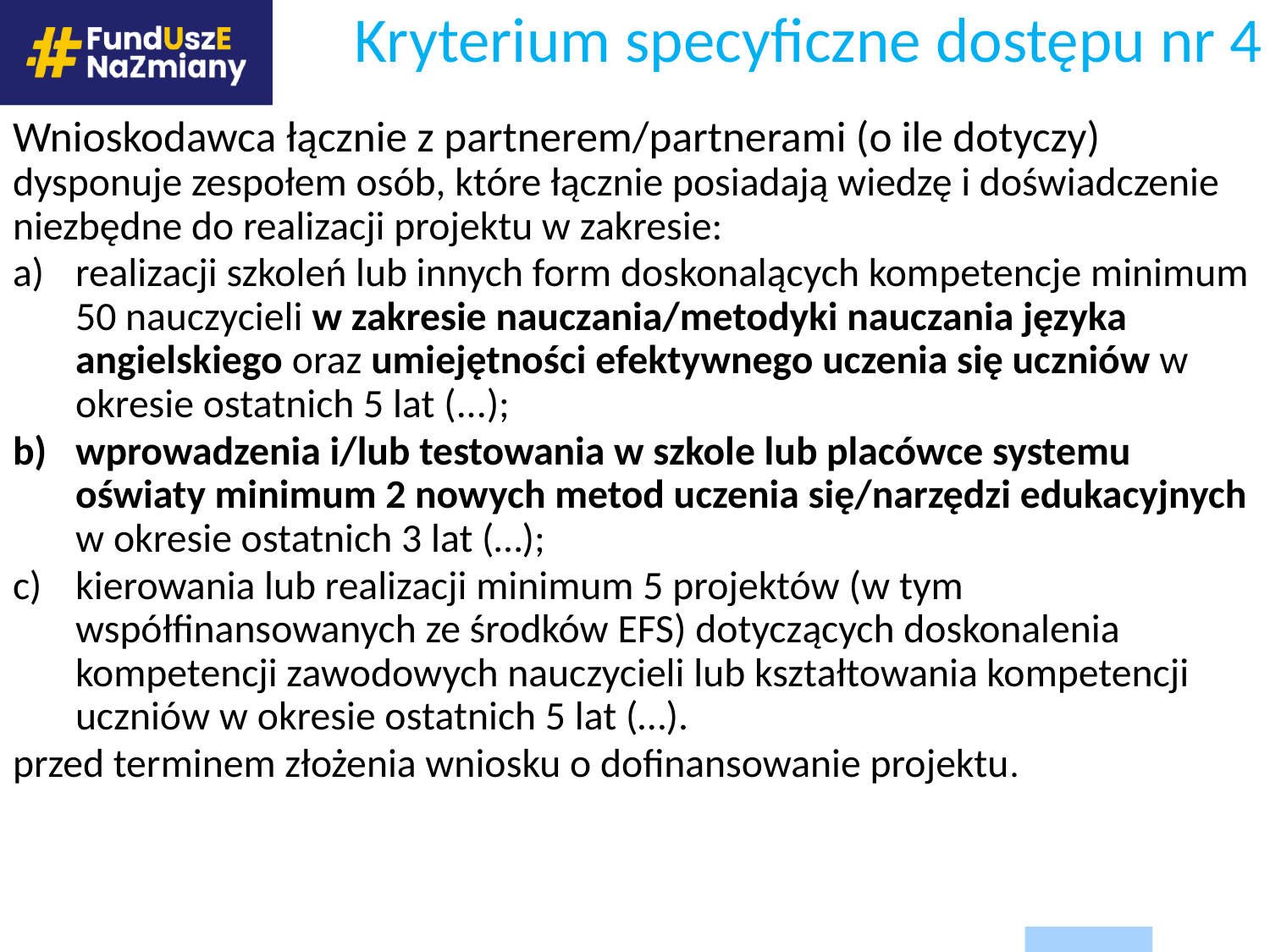

Kryterium specyficzne dostępu nr 4

Wnioskodawca łącznie z partnerem/partnerami (o ile dotyczy) dysponuje zespołem osób, które łącznie posiadają wiedzę i doświadczenie niezbędne do realizacji projektu w zakresie:
realizacji szkoleń lub innych form doskonalących kompetencje minimum 50 nauczycieli w zakresie nauczania/metodyki nauczania języka angielskiego oraz umiejętności efektywnego uczenia się uczniów w okresie ostatnich 5 lat (...);
wprowadzenia i/lub testowania w szkole lub placówce systemu oświaty minimum 2 nowych metod uczenia się/narzędzi edukacyjnych w okresie ostatnich 3 lat (…);
kierowania lub realizacji minimum 5 projektów (w tym współfinansowanych ze środków EFS) dotyczących doskonalenia kompetencji zawodowych nauczycieli lub kształtowania kompetencji uczniów w okresie ostatnich 5 lat (…).
przed terminem złożenia wniosku o dofinansowanie projektu.